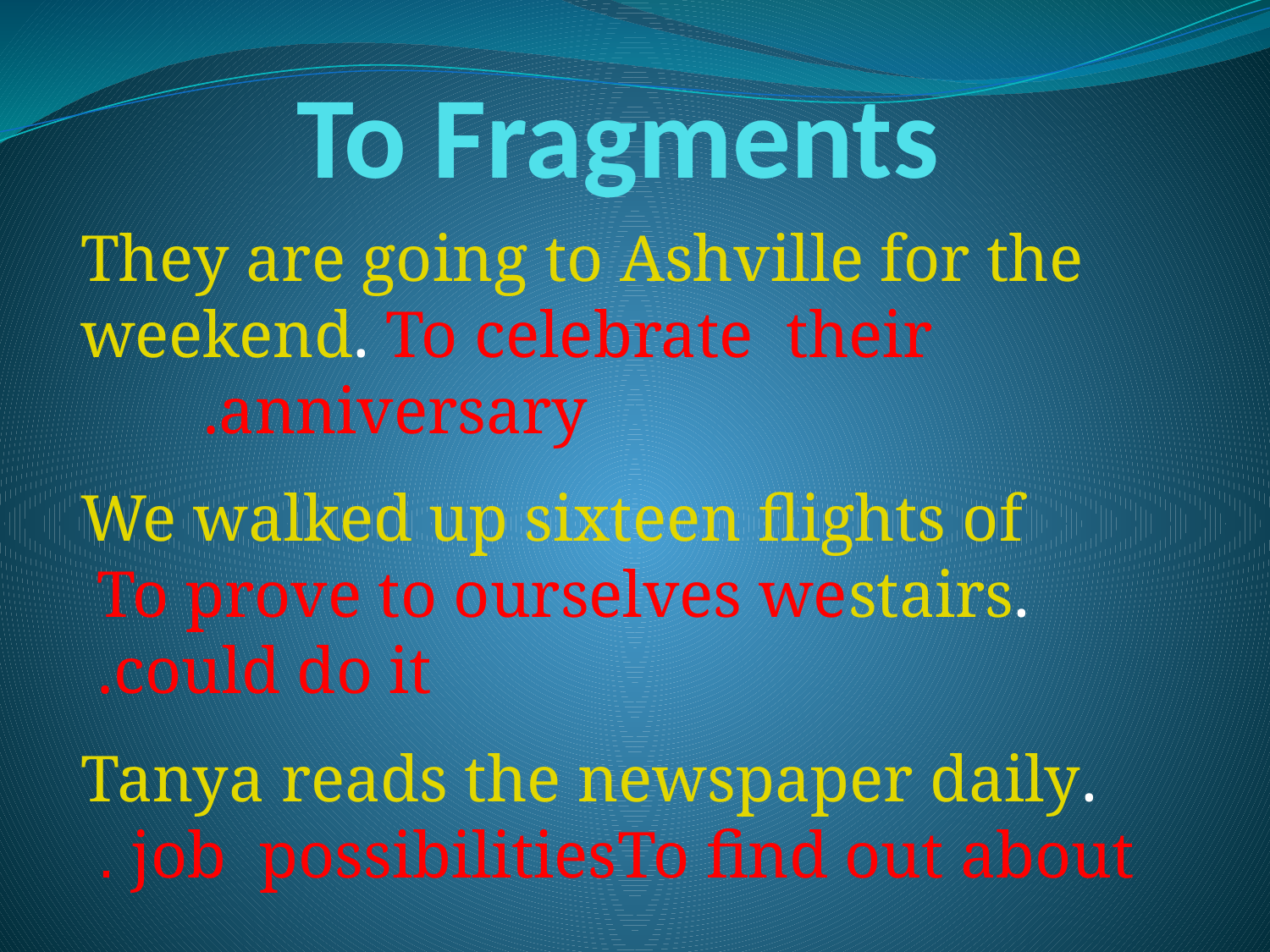

# To Fragments
They are going to Ashville for the weekend. To celebrate  their  anniversary.
We walked up sixteen flights of stairs. 	 To prove to ourselves we could do it.
Tanya reads the newspaper daily. To find out about 	 job  possibilities.